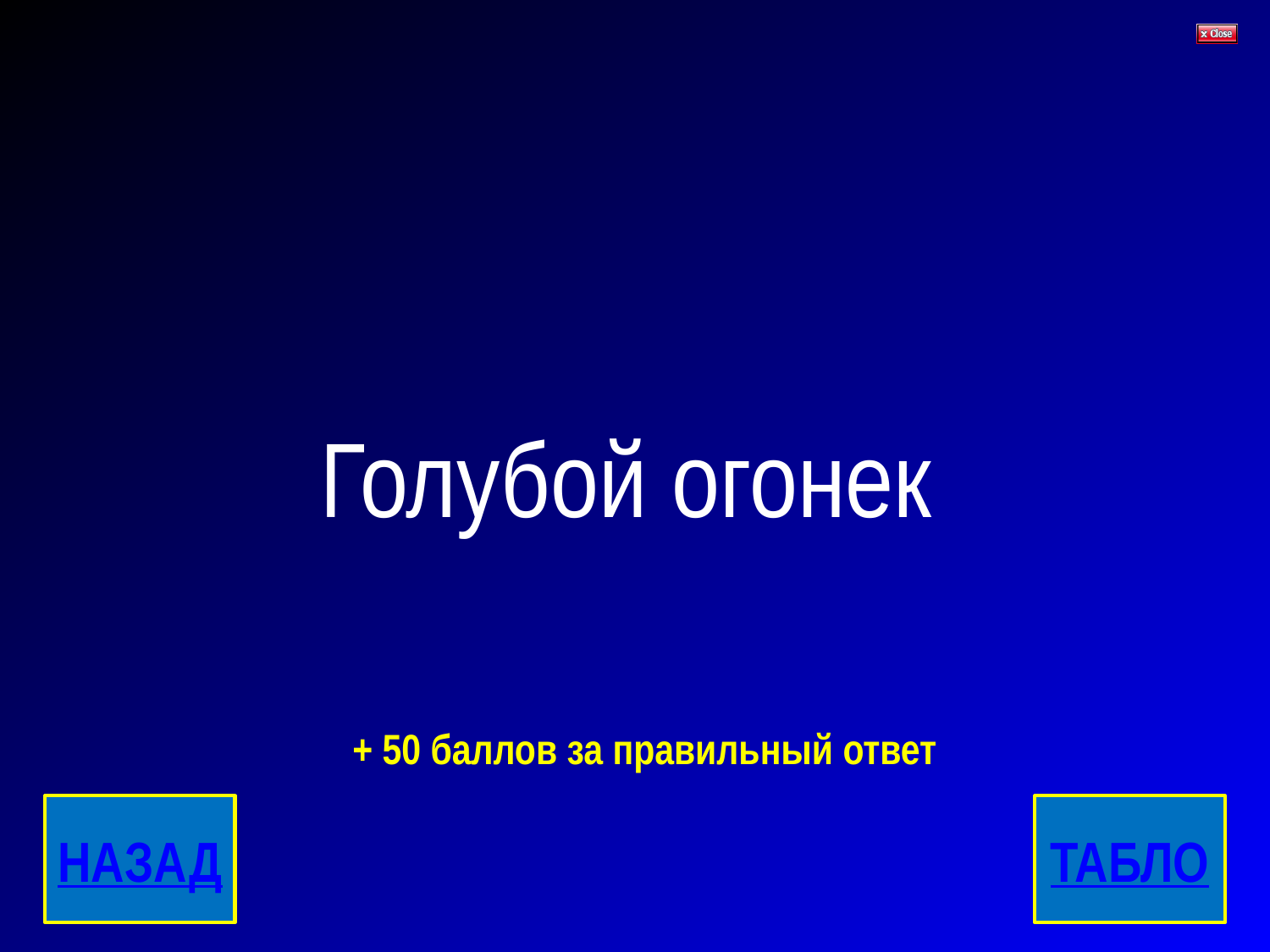

# Голубой огонек
+ 50 баллов за правильный ответ
НАЗАД
ТАБЛО